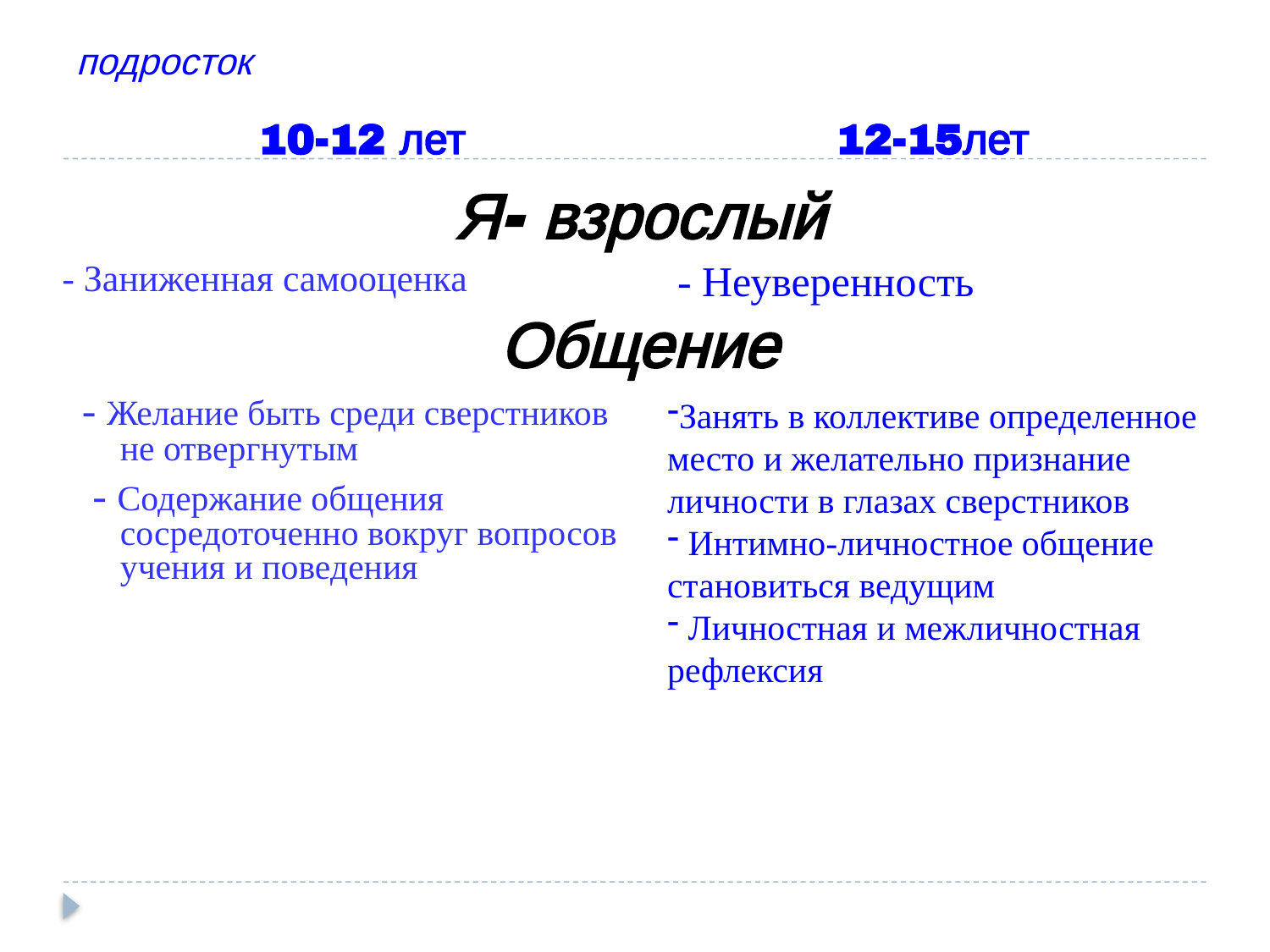

# подросток
10-12 лет
12-15лет
Я- взрослый
- Заниженная самооценка

- Неуверенность
Общение
- Желание быть среди сверстников не отвергнутым
 - Содержание общения сосредоточенно вокруг вопросов учения и поведения
Занять в коллективе определенное место и желательно признание личности в глазах сверстников
 Интимно-личностное общение становиться ведущим
 Личностная и межличностная рефлексия